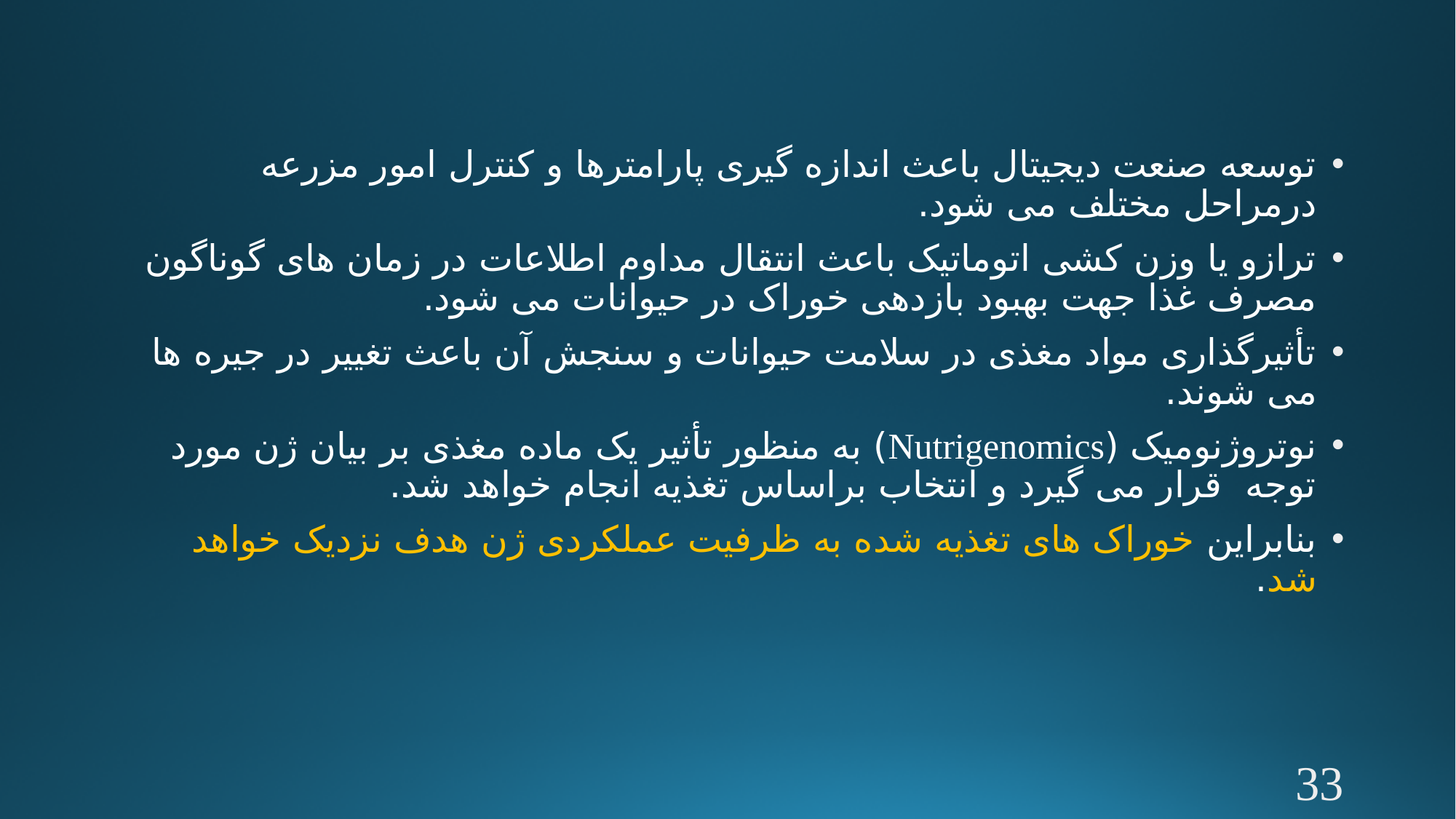

#
توسعه صنعت دیجیتال باعث اندازه گیری پارامترها و کنترل امور مزرعه درمراحل مختلف می شود.
ترازو یا وزن کشی اتوماتیک باعث انتقال مداوم اطلاعات در زمان های گوناگون مصرف غذا جهت بهبود بازدهی خوراک در حیوانات می شود.
تأثیرگذاری مواد مغذی در سلامت حیوانات و سنجش آن باعث تغییر در جیره ها می شوند.
نوتروژنومیک (Nutrigenomics) به منظور تأثیر یک ماده مغذی بر بیان ژن مورد توجه  قرار می گیرد و انتخاب براساس تغذیه انجام خواهد شد.
بنابراین خوراک های تغذیه شده به ظرفیت عملکردی ژن هدف نزدیک خواهد شد.
33